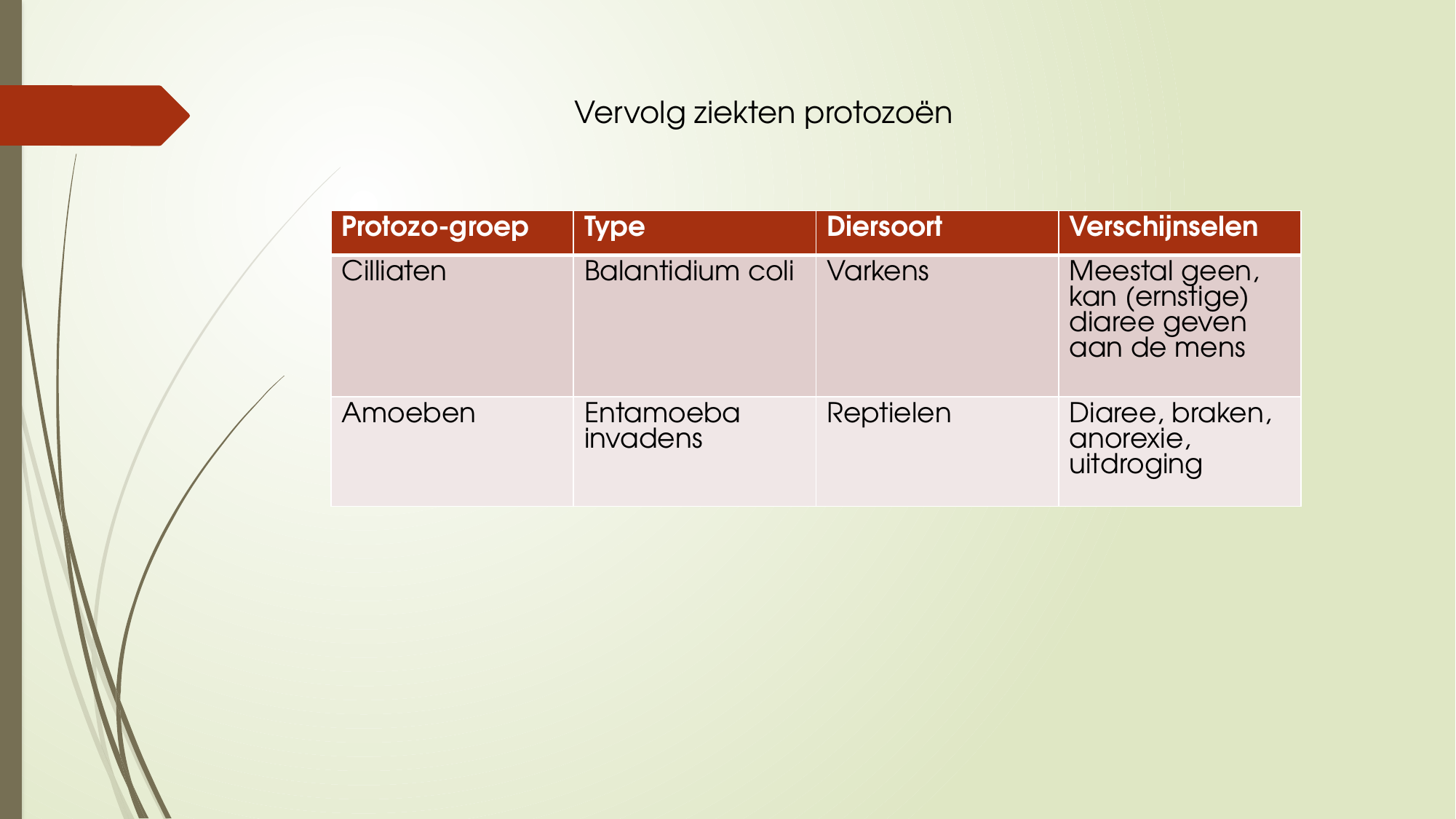

Vervolg ziekten protozoën

| Protozo-groep | Type | Diersoort | Verschijnselen |
| --- | --- | --- | --- |
| Cilliaten | Balantidium coli | Varkens | Meestal geen, kan (ernstige) diaree geven aan de mens |
| Amoeben | Entamoeba invadens | Reptielen | Diaree, braken, anorexie, uitdroging |